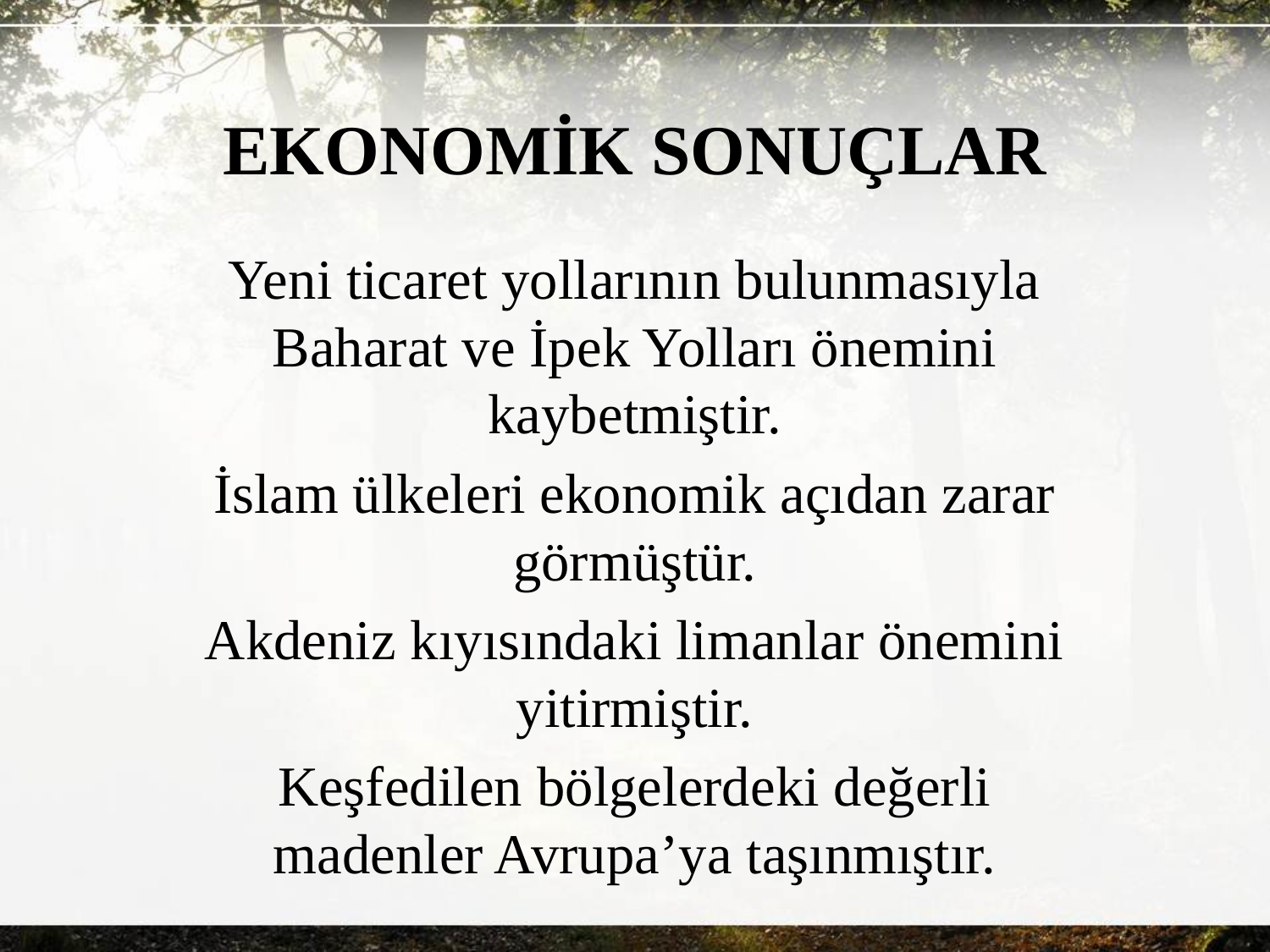

# EKONOMİK SONUÇLAR
Yeni ticaret yollarının bulunmasıyla Baharat ve İpek Yolları önemini kaybetmiştir.
İslam ülkeleri ekonomik açıdan zarar görmüştür.
Akdeniz kıyısındaki limanlar önemini yitirmiştir.
Keşfedilen bölgelerdeki değerli madenler Avrupa’ya taşınmıştır.